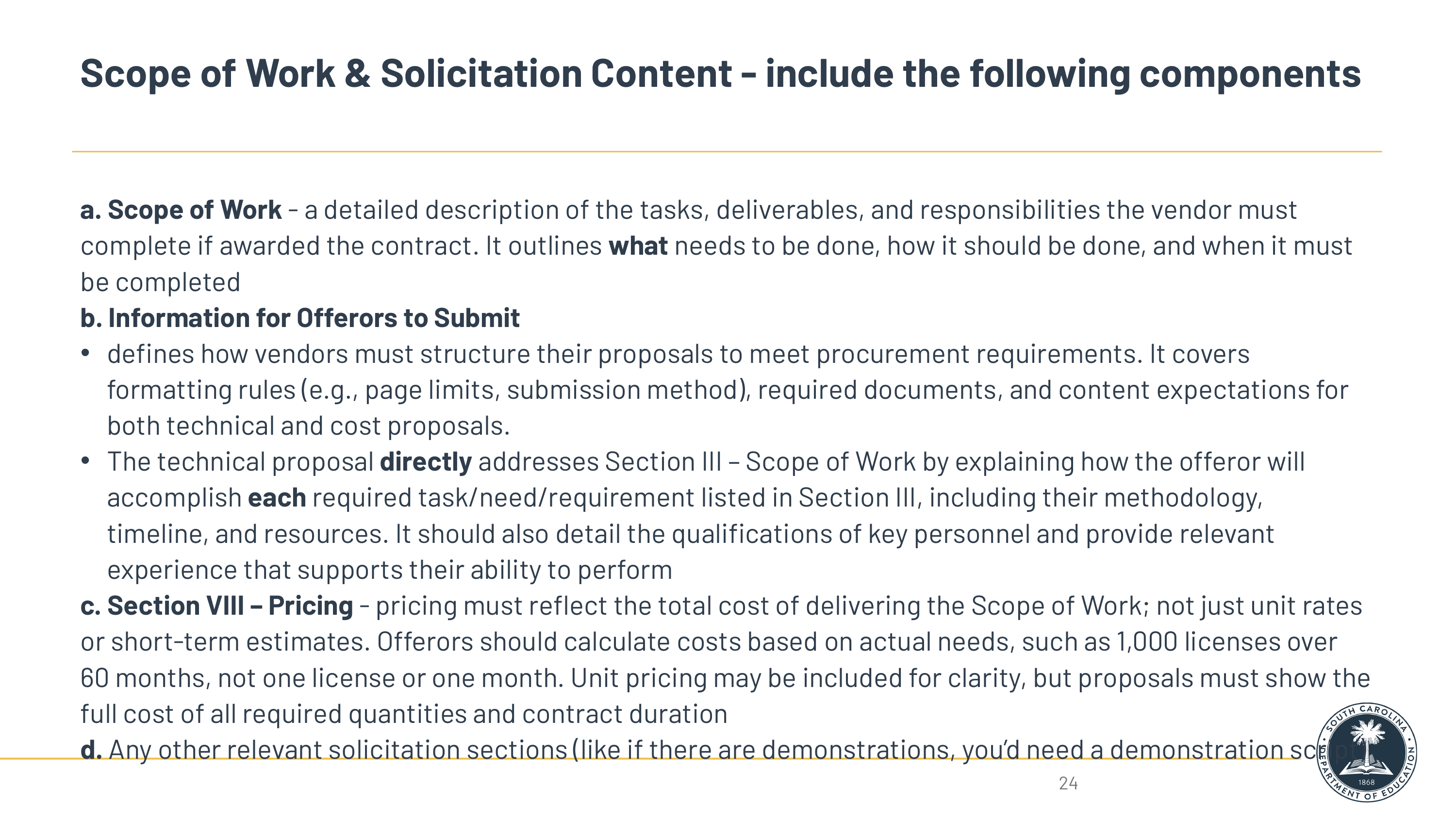

# Scope of Work & Solicitation Content - include the following components
a. Scope of Work - a detailed description of the tasks, deliverables, and responsibilities the vendor must complete if awarded the contract. It outlines what needs to be done, how it should be done, and when it must be completed
b. Information for Offerors to Submit
defines how vendors must structure their proposals to meet procurement requirements. It covers formatting rules (e.g., page limits, submission method), required documents, and content expectations for both technical and cost proposals.
The technical proposal directly addresses Section III – Scope of Work by explaining how the offeror will accomplish each required task/need/requirement listed in Section III, including their methodology, timeline, and resources. It should also detail the qualifications of key personnel and provide relevant experience that supports their ability to perform
c. Section VIII – Pricing - pricing must reflect the total cost of delivering the Scope of Work; not just unit rates or short-term estimates. Offerors should calculate costs based on actual needs, such as 1,000 licenses over 60 months, not one license or one month. Unit pricing may be included for clarity, but proposals must show the full cost of all required quantities and contract duration
d. Any other relevant solicitation sections (like if there are demonstrations, you’d need a demonstration script)

24